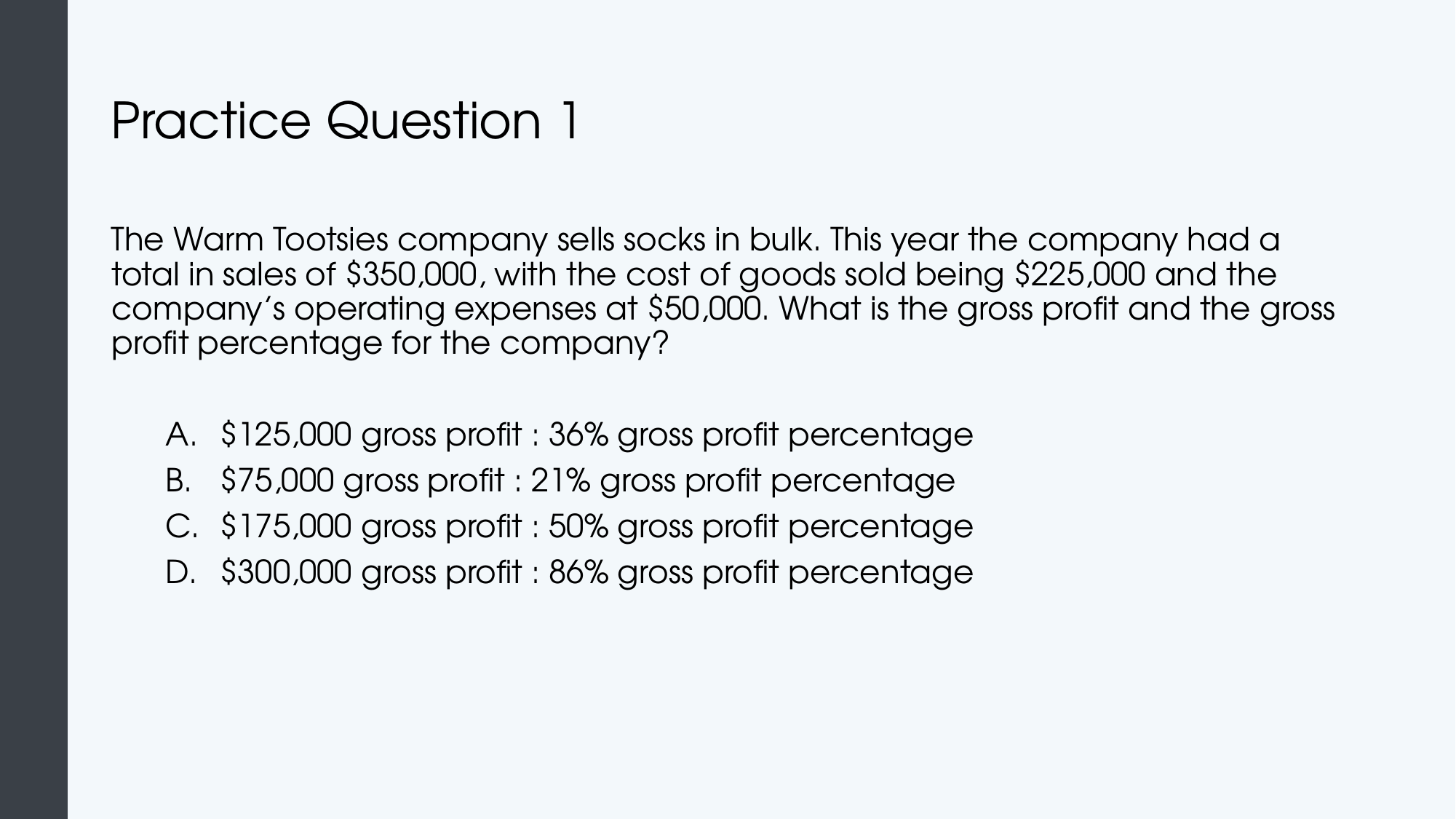

# Practice Question 1
The Warm Tootsies company sells socks in bulk. This year the company had a total in sales of $350,000, with the cost of goods sold being $225,000 and the company’s operating expenses at $50,000. What is the gross profit and the gross profit percentage for the company?

$125,000 gross profit : 36% gross profit percentage
$75,000 gross profit : 21% gross profit percentage
$175,000 gross profit : 50% gross profit percentage
$300,000 gross profit : 86% gross profit percentage